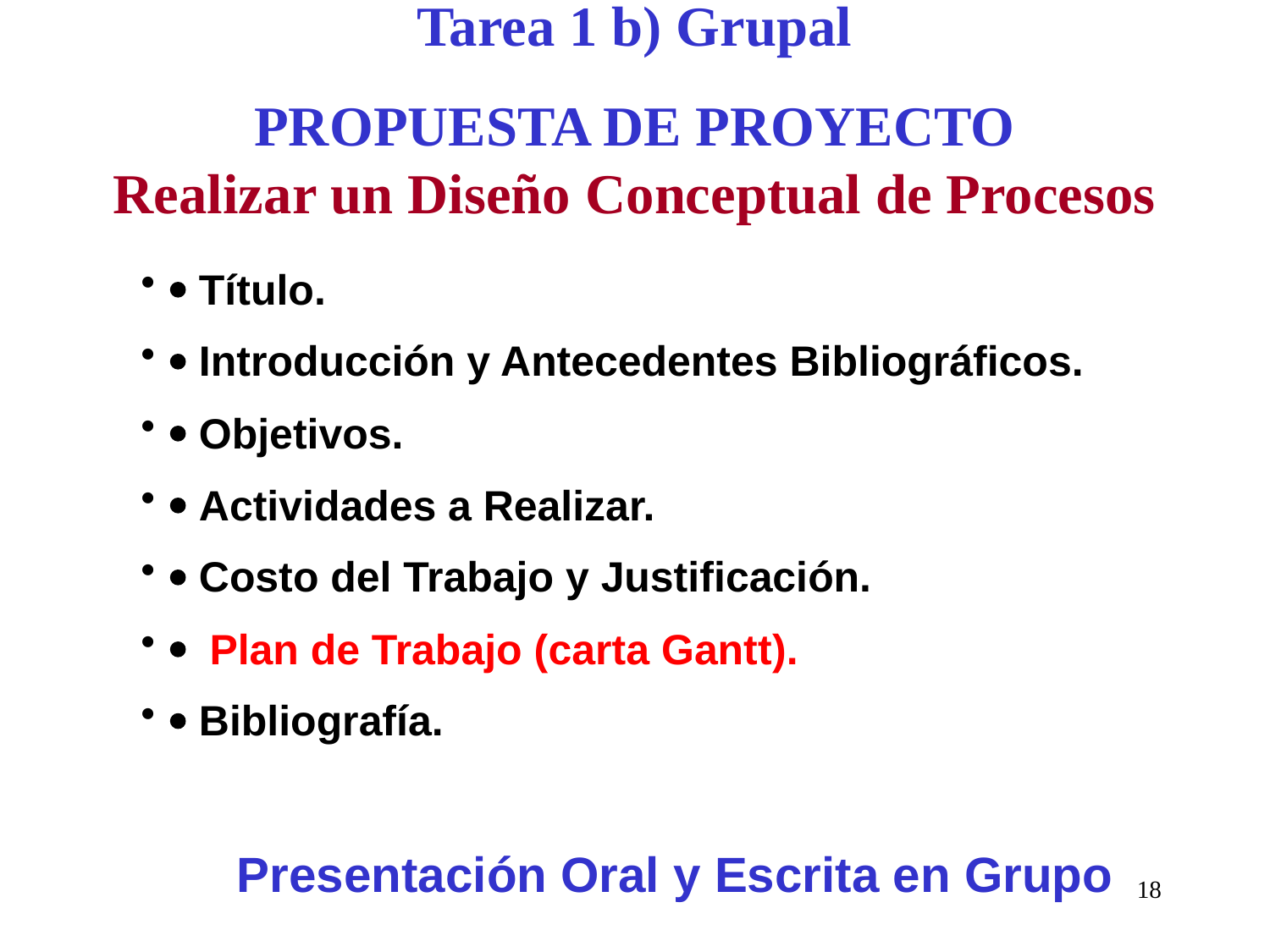

Tarea 1 b) Grupal
PROPUESTA DE PROYECTO
Realizar un Diseño Conceptual de Procesos
• Título.
• Introducción y Antecedentes Bibliográficos.
• Objetivos.
• Actividades a Realizar.
• Costo del Trabajo y Justificación.
• Plan de Trabajo (carta Gantt).
• Bibliografía.

# Presentación Oral y Escrita en Grupo
18